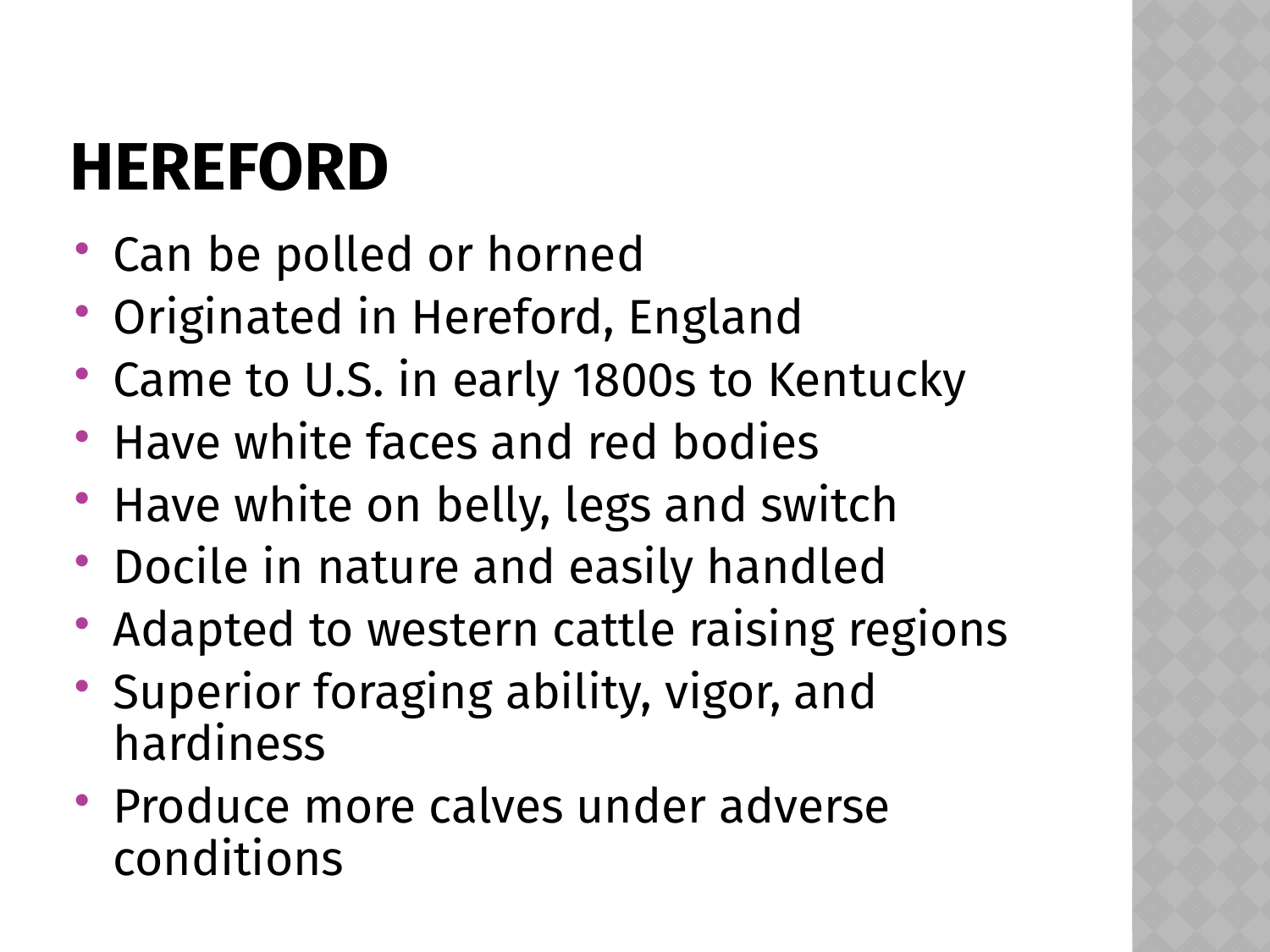

# Hereford
Can be polled or horned
Originated in Hereford, England
Came to U.S. in early 1800s to Kentucky
Have white faces and red bodies
Have white on belly, legs and switch
Docile in nature and easily handled
Adapted to western cattle raising regions
Superior foraging ability, vigor, and hardiness
Produce more calves under adverse conditions